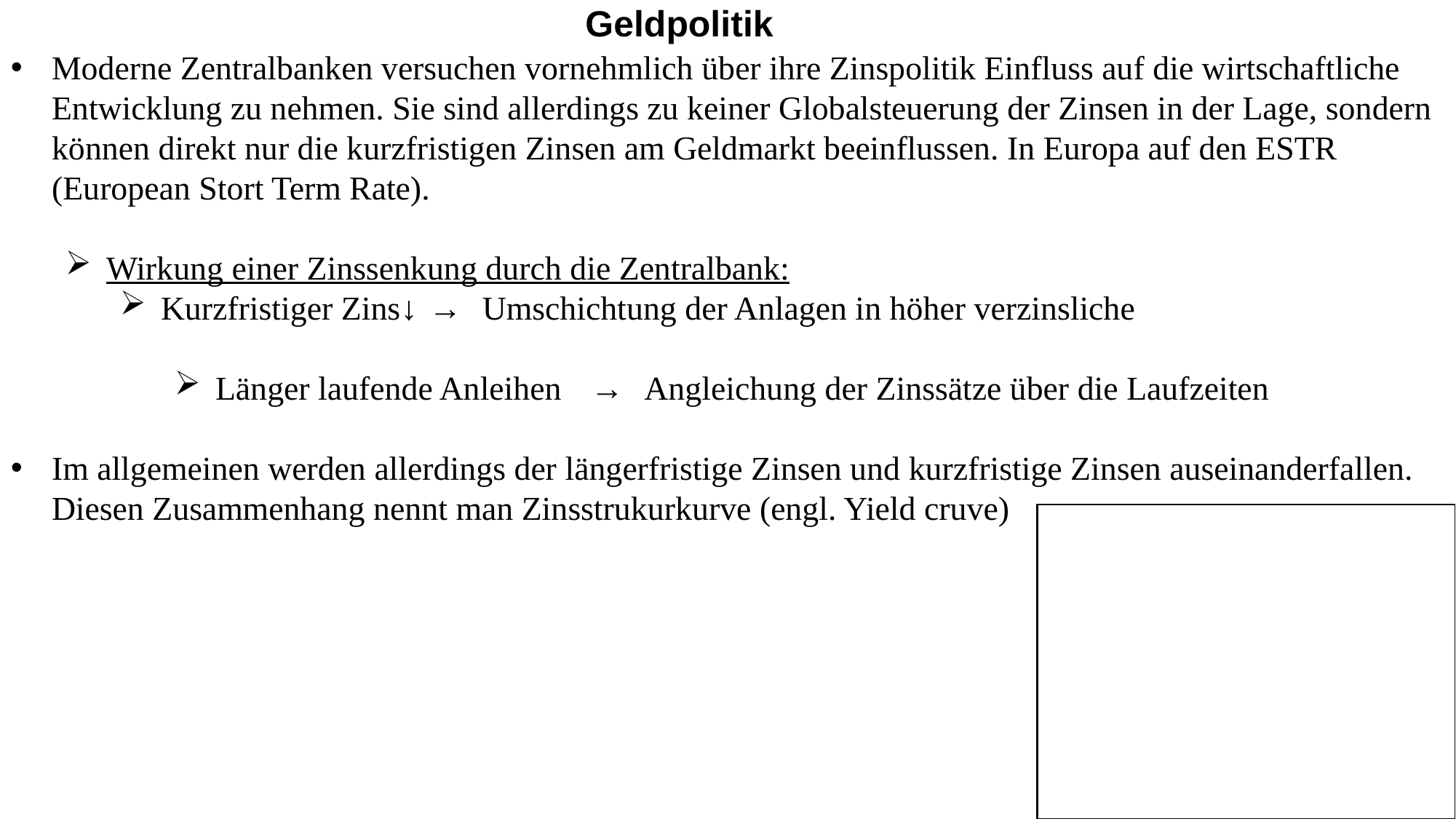

Geldpolitik
Moderne Zentralbanken versuchen vornehmlich über ihre Zinspolitik Einfluss auf die wirtschaftliche Entwicklung zu nehmen. Sie sind allerdings zu keiner Globalsteuerung der Zinsen in der Lage, sondern können direkt nur die kurzfristigen Zinsen am Geldmarkt beeinflussen. In Europa auf den ESTR (European Stort Term Rate).

Wirkung einer Zinssenkung durch die Zentralbank:
Kurzfristiger Zins↓	→	Umschichtung der Anlagen in höher verzinsliche

Länger laufende Anleihen	→	Angleichung der Zinssätze über die Laufzeiten

Im allgemeinen werden allerdings der längerfristige Zinsen und kurzfristige Zinsen auseinanderfallen. Diesen Zusammenhang nennt man Zinsstrukurkurve (engl. Yield cruve)